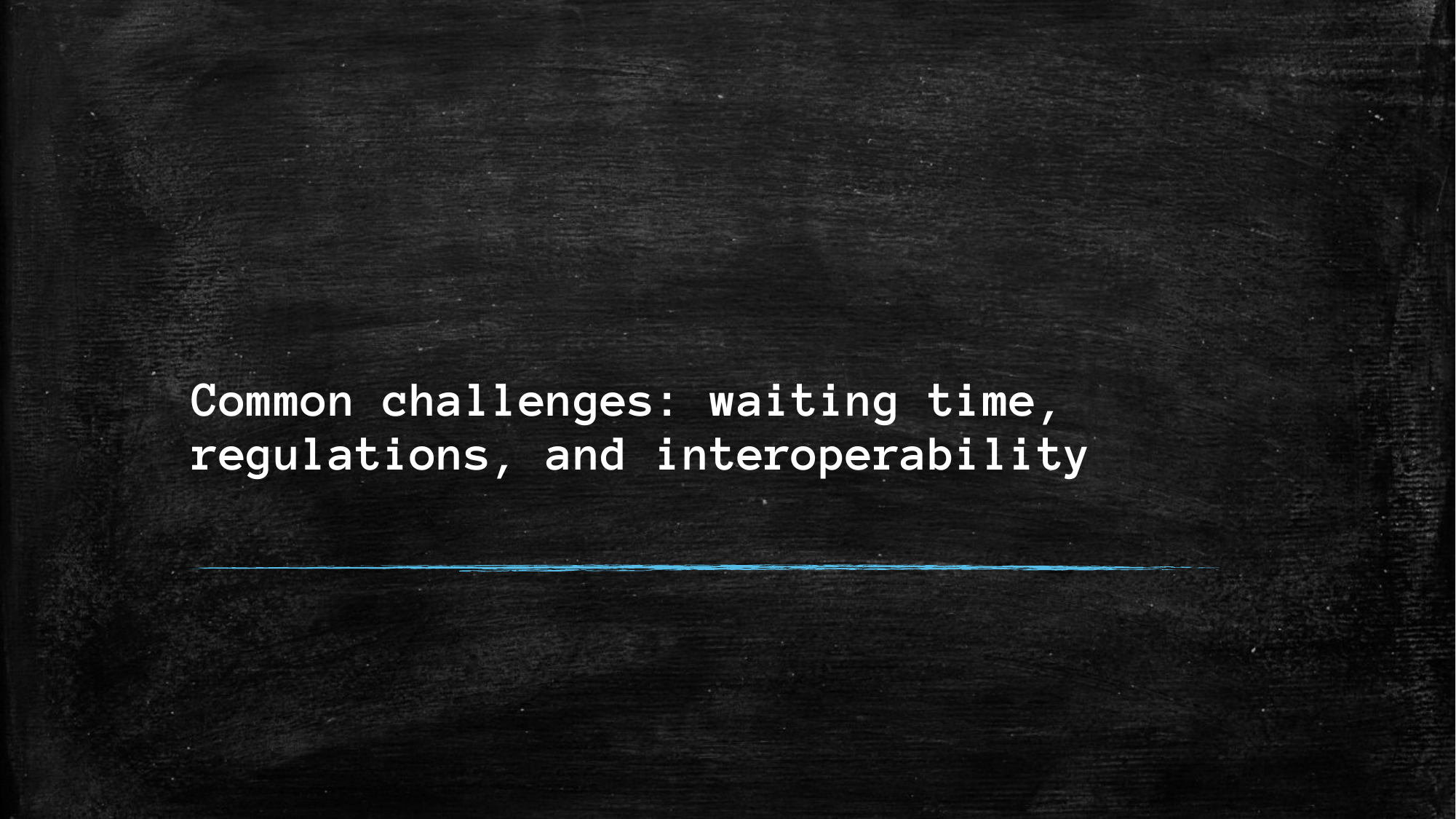

# Common challenges: waiting time, regulations, and interoperability